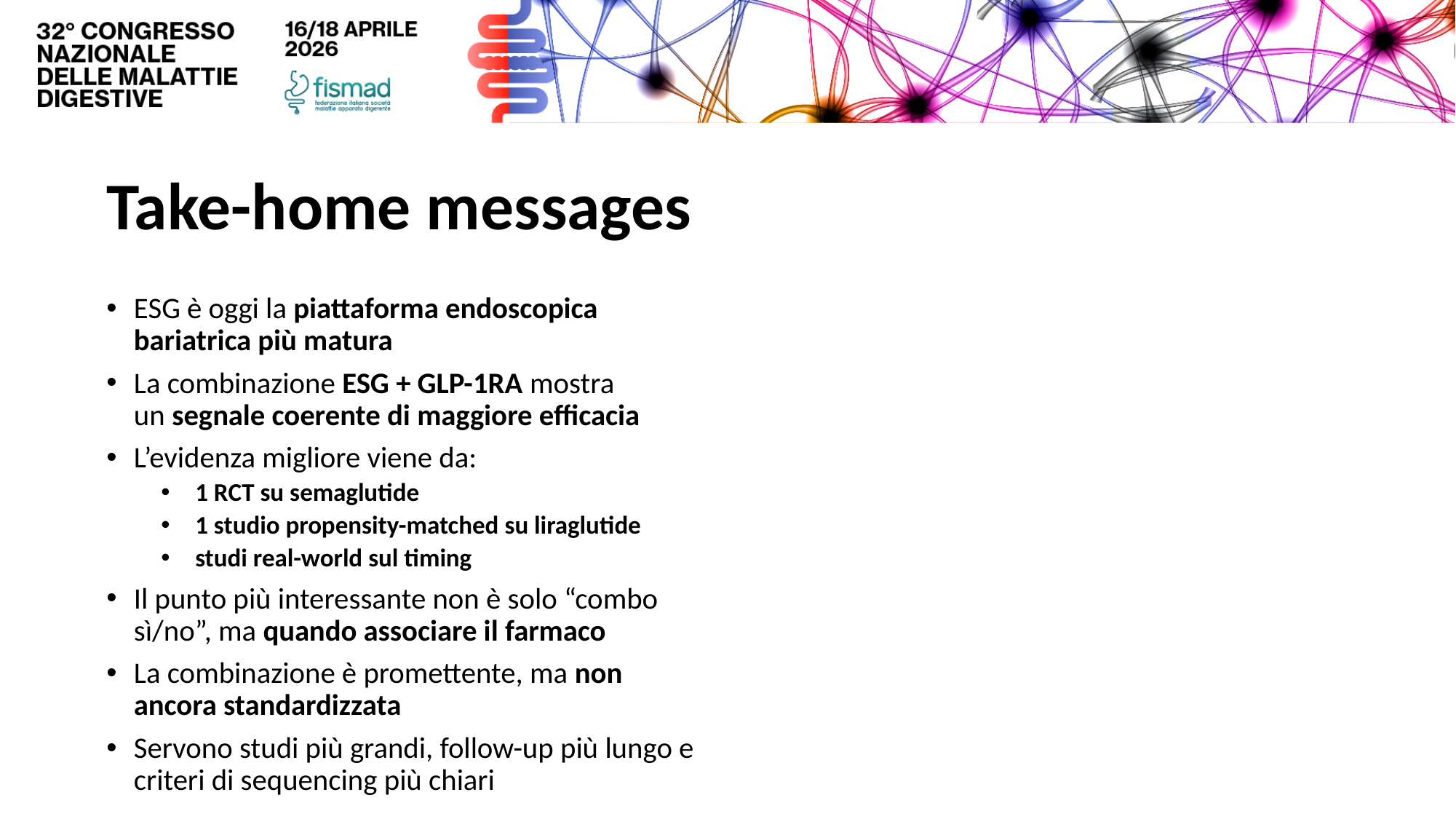

# Take-home messages
ESG è oggi la piattaforma endoscopica bariatrica più matura
La combinazione ESG + GLP-1RA mostra un segnale coerente di maggiore efficacia
L’evidenza migliore viene da:
1 RCT su semaglutide
1 studio propensity-matched su liraglutide
studi real-world sul timing
Il punto più interessante non è solo “combo sì/no”, ma quando associare il farmaco
La combinazione è promettente, ma non ancora standardizzata
Servono studi più grandi, follow-up più lungo e criteri di sequencing più chiari